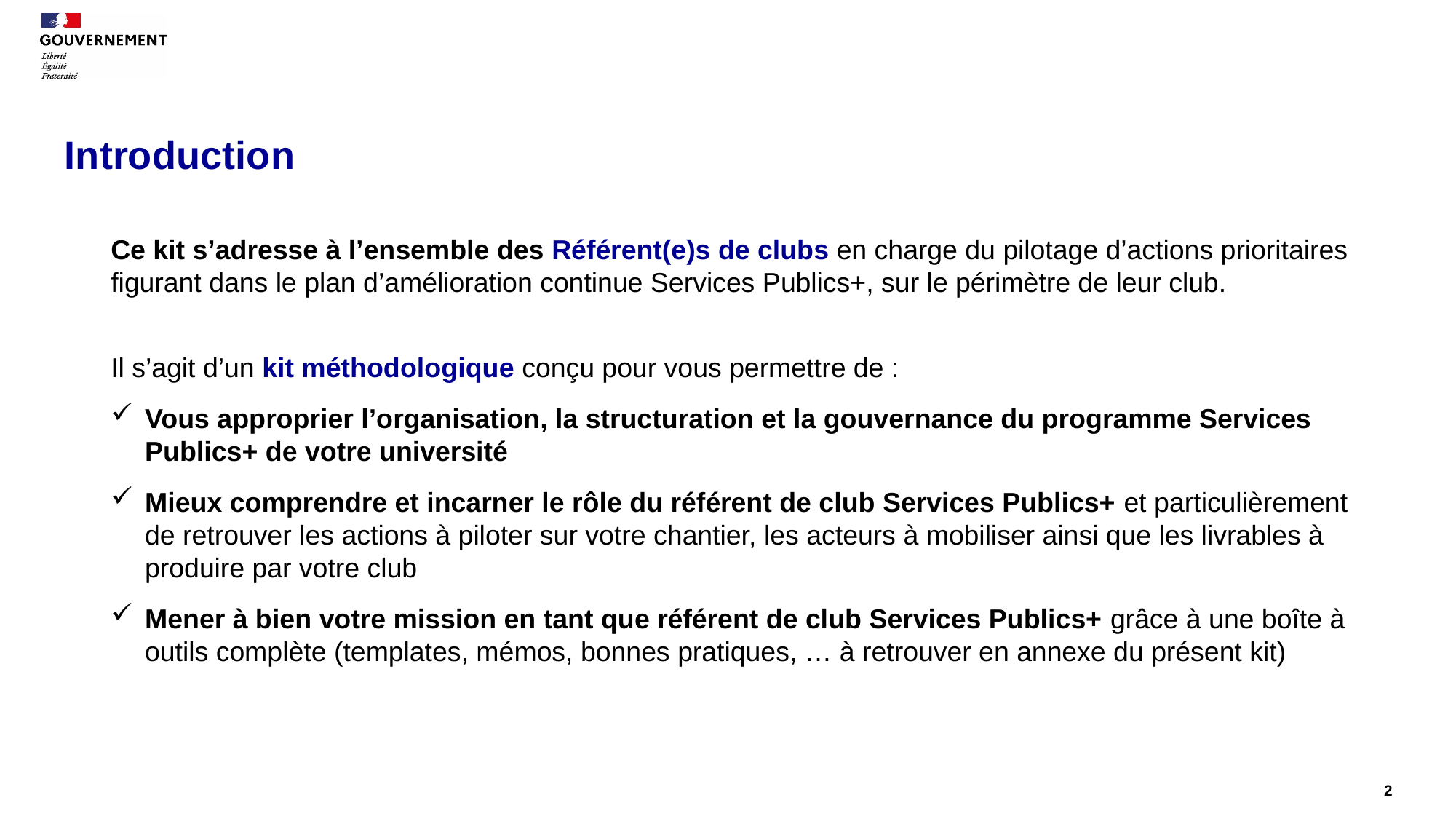

# Introduction
Ce kit s’adresse à l’ensemble des Référent(e)s de clubs en charge du pilotage d’actions prioritaires figurant dans le plan d’amélioration continue Services Publics+, sur le périmètre de leur club.

Il s’agit d’un kit méthodologique conçu pour vous permettre de :
Vous approprier l’organisation, la structuration et la gouvernance du programme Services Publics+ de votre université
Mieux comprendre et incarner le rôle du référent de club Services Publics+ et particulièrement de retrouver les actions à piloter sur votre chantier, les acteurs à mobiliser ainsi que les livrables à produire par votre club
Mener à bien votre mission en tant que référent de club Services Publics+ grâce à une boîte à outils complète (templates, mémos, bonnes pratiques, … à retrouver en annexe du présent kit)

2